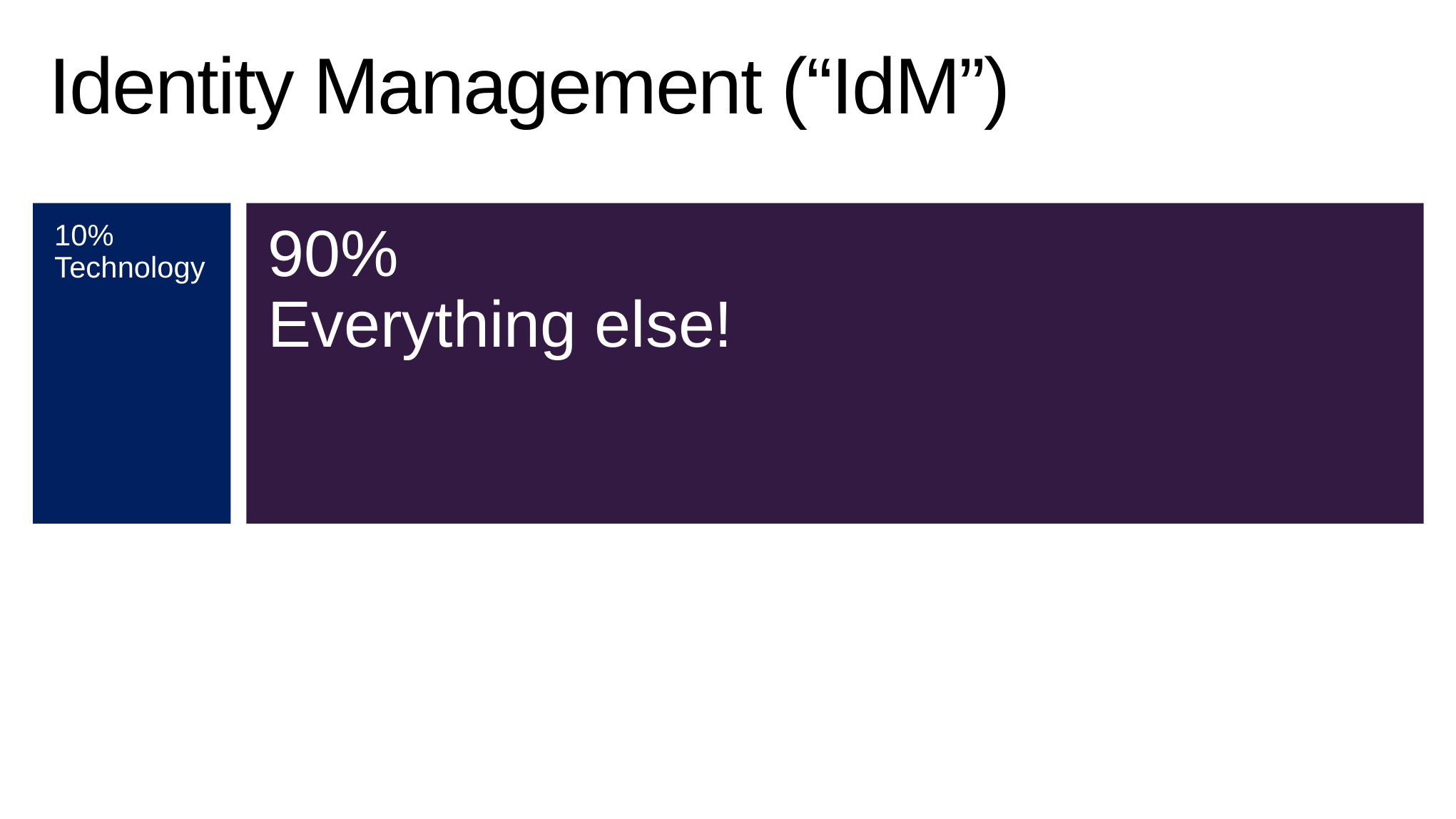

# Identity Management (“IdM”)

10% Technology
90%
Everything else!